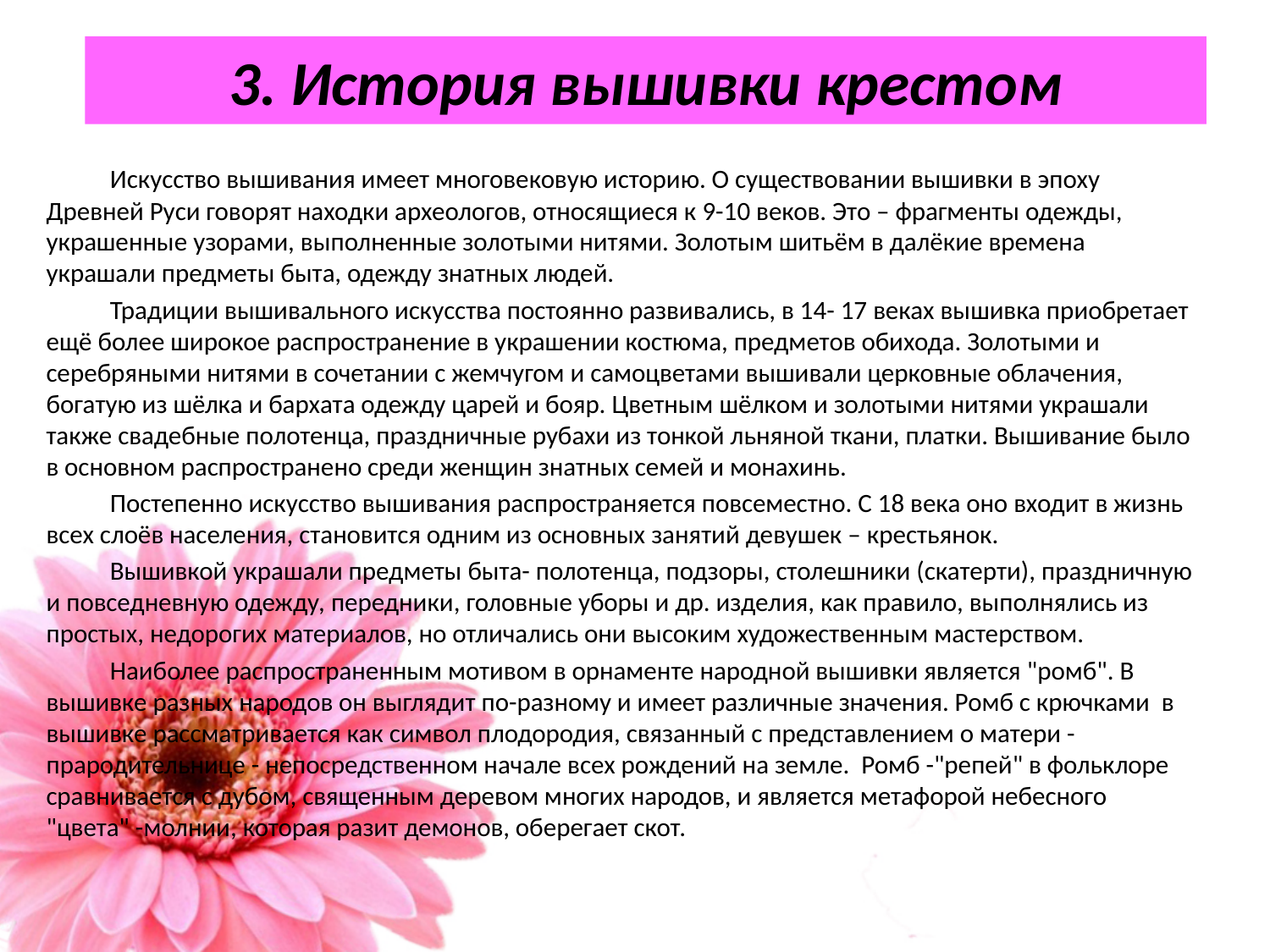

# 3. История вышивки крестом
Искусство вышивания имеет многовековую историю. О существовании вышивки в эпоху Древней Руси говорят находки археологов, относящиеся к 9-10 веков. Это – фрагменты одежды, украшенные узорами, выполненные золотыми нитями. Золотым шитьём в далёкие времена украшали предметы быта, одежду знатных людей.
Традиции вышивального искусства постоянно развивались, в 14- 17 веках вышивка приобретает ещё более широкое распространение в украшении костюма, предметов обихода. Золотыми и серебряными нитями в сочетании с жемчугом и самоцветами вышивали церковные облачения, богатую из шёлка и бархата одежду царей и бояр. Цветным шёлком и золотыми нитями украшали также свадебные полотенца, праздничные рубахи из тонкой льняной ткани, платки. Вышивание было в основном распространено среди женщин знатных семей и монахинь.
Постепенно искусство вышивания распространяется повсеместно. С 18 века оно входит в жизнь всех слоёв населения, становится одним из основных занятий девушек – крестьянок.
Вышивкой украшали предметы быта- полотенца, подзоры, столешники (скатерти), праздничную и повседневную одежду, передники, головные уборы и др. изделия, как правило, выполнялись из простых, недорогих материалов, но отличались они высоким художественным мастерством.
Наиболее распространенным мотивом в орнаменте народной вышивки является "ромб". В вышивке разных народов он выглядит по-разному и имеет различные значения. Ромб с крючками  в вышивке рассматривается как символ плодородия, связанный с представлением о матери - прародительнице - непосредственном начале всех рождений на земле.  Ромб -"репей" в фольклоре сравнивается с дубом, священным деревом многих народов, и является метафорой небесного "цвета" -молнии, которая разит демонов, оберегает скот.